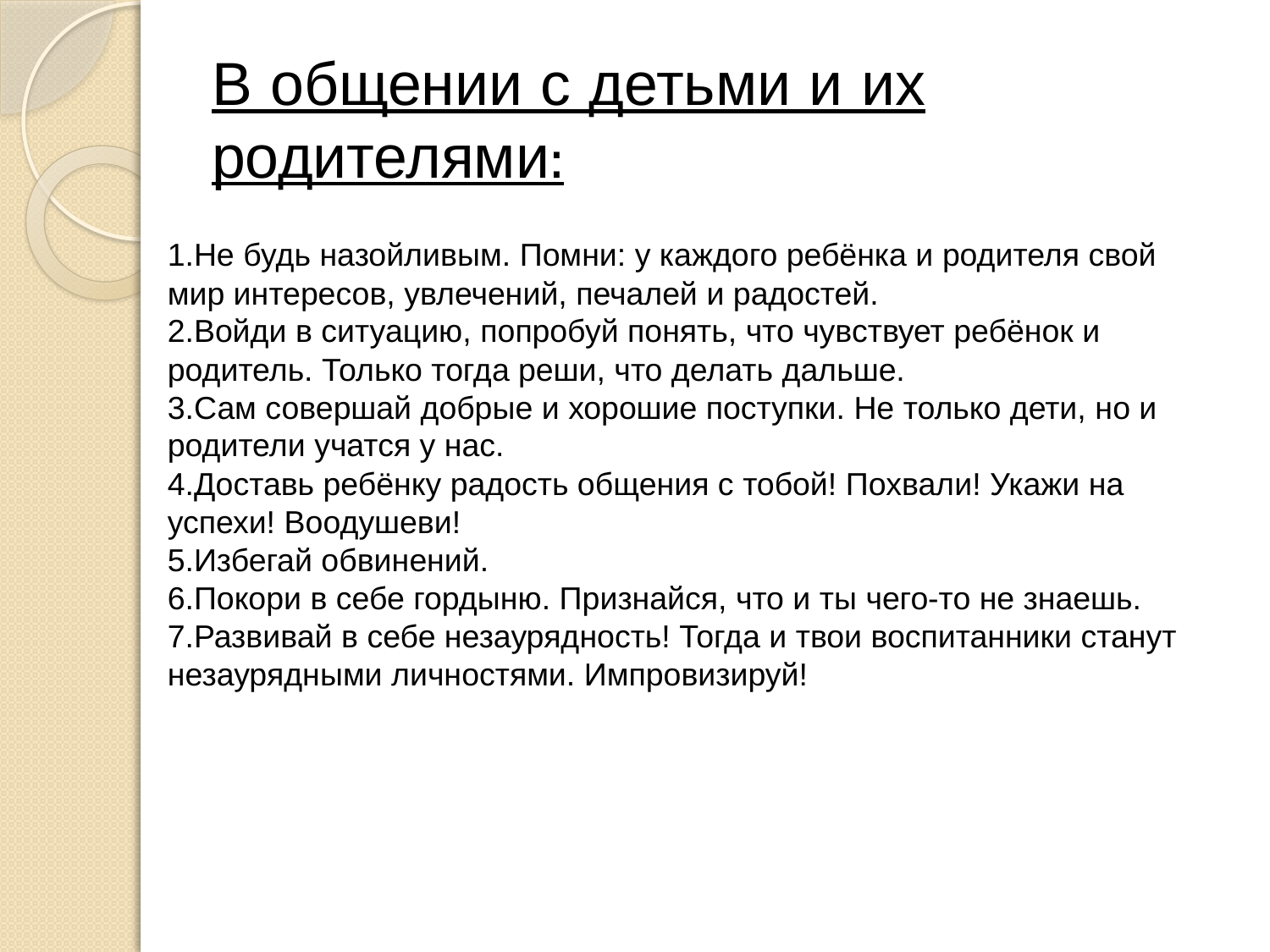

# В общении с детьми и их родителями:
1.Не будь назойливым. Помни: у каждого ребёнка и родителя свой мир интересов, увлечений, печалей и радостей.
2.Войди в ситуацию, попробуй понять, что чувствует ребёнок и родитель. Только тогда реши, что делать дальше.
3.Сам совершай добрые и хорошие поступки. Не только дети, но и родители учатся у нас.
4.Доставь ребёнку радость общения с тобой! Похвали! Укажи на успехи! Воодушеви!
5.Избегай обвинений.
6.Покори в себе гордыню. Признайся, что и ты чего-то не знаешь.
7.Развивай в себе незаурядность! Тогда и твои воспитанники станут незаурядными личностями. Импровизируй!